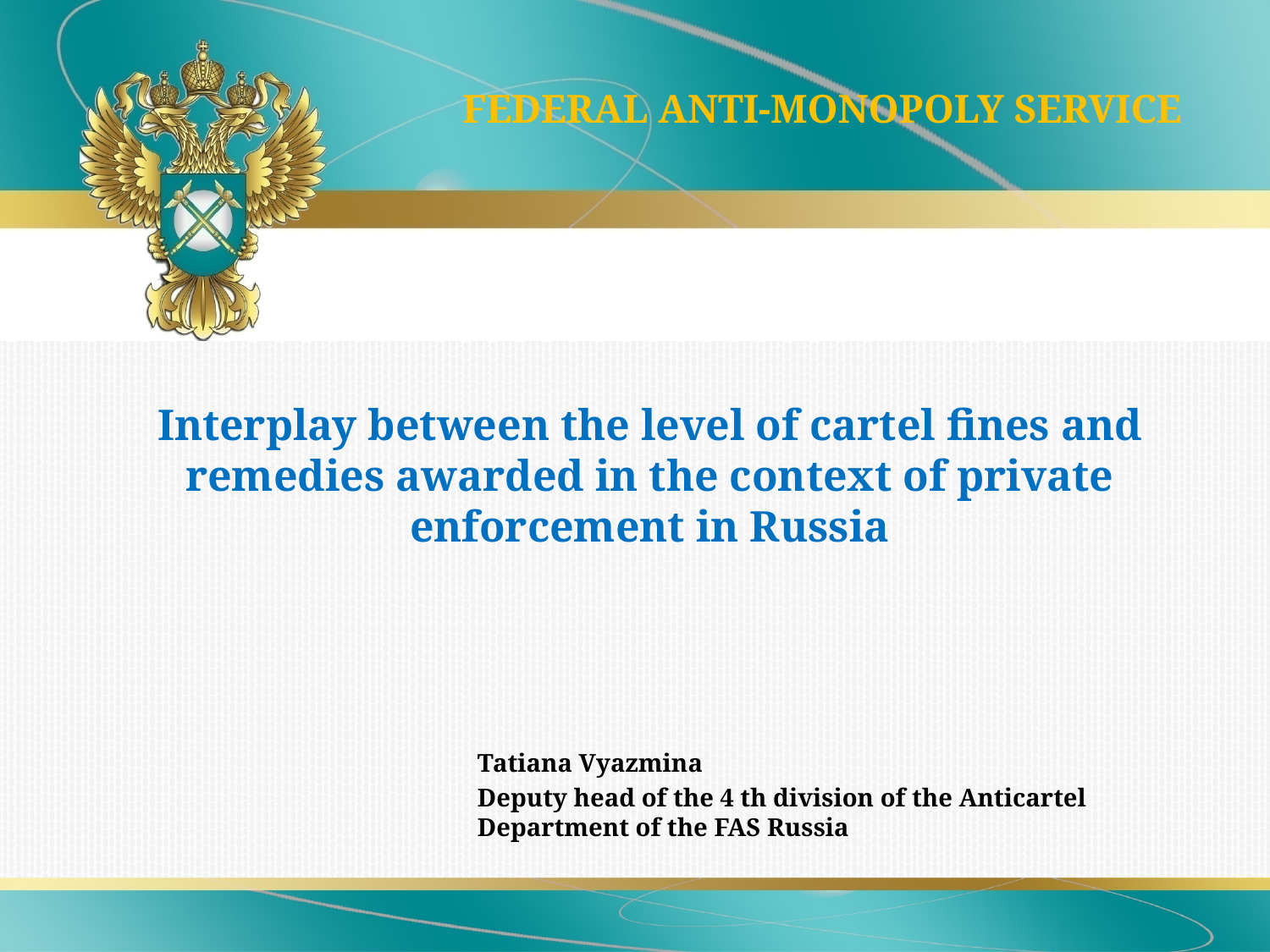

FEDERAL ANTI-MONOPOLY SERVICE

Interplay between the level of cartel fines and remedies awarded in the context of private enforcement in Russia

Tatiana Vyazmina
Deputy head of the 4 th division of the Anticartel Department of the FAS Russia